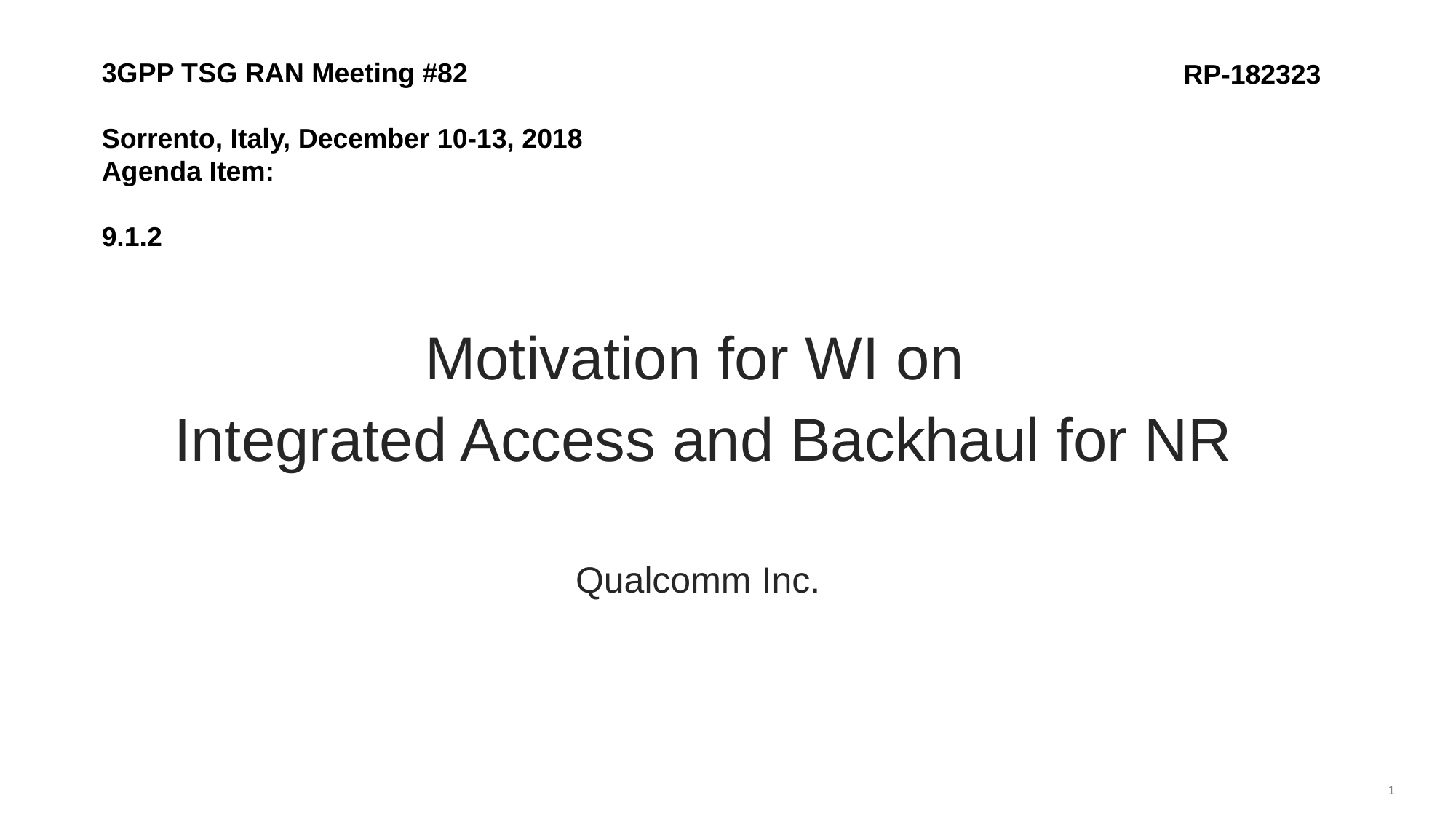

3GPP TSG RAN Meeting #82
Sorrento, Italy, December 10-13, 2018
Agenda Item:	9.1.2

RP-182323
Motivation for WI on
Integrated Access and Backhaul for NR
Qualcomm Inc.